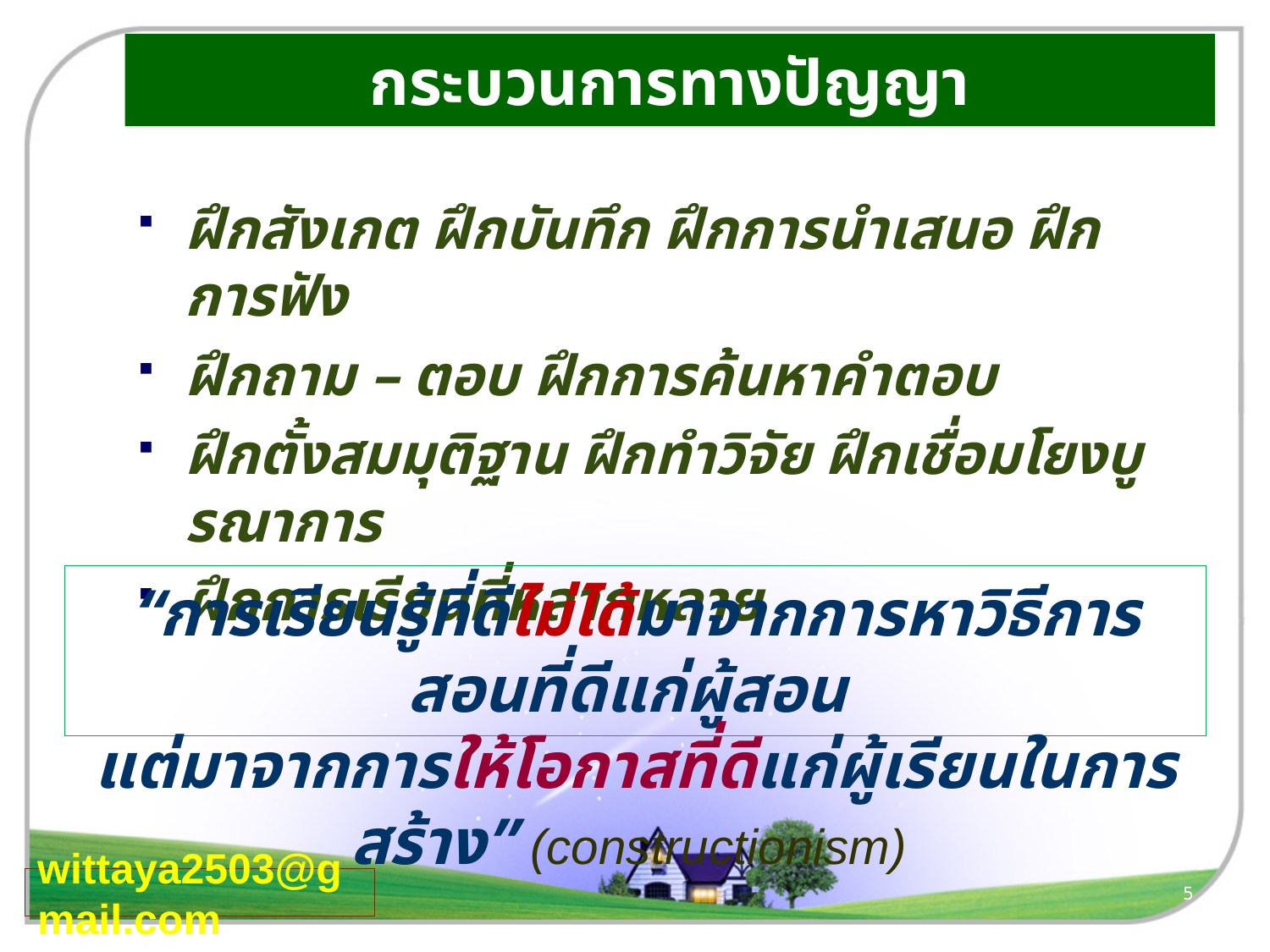

# กระบวนการทางปัญญา
ฝึกสังเกต ฝึกบันทึก ฝึกการนำเสนอ ฝึกการฟัง
ฝึกถาม – ตอบ ฝึกการค้นหาคำตอบ
ฝึกตั้งสมมุติฐาน ฝึกทำวิจัย ฝึกเชื่อมโยงบูรณาการ
ฝึกการเรียนที่หลากหลาย
“การเรียนรู้ที่ดีไม่ได้มาจากการหาวิธีการสอนที่ดีแก่ผู้สอน
แต่มาจากการให้โอกาสที่ดีแก่ผู้เรียนในการสร้าง” (constructionism)
wittaya2503@gmail.com
5